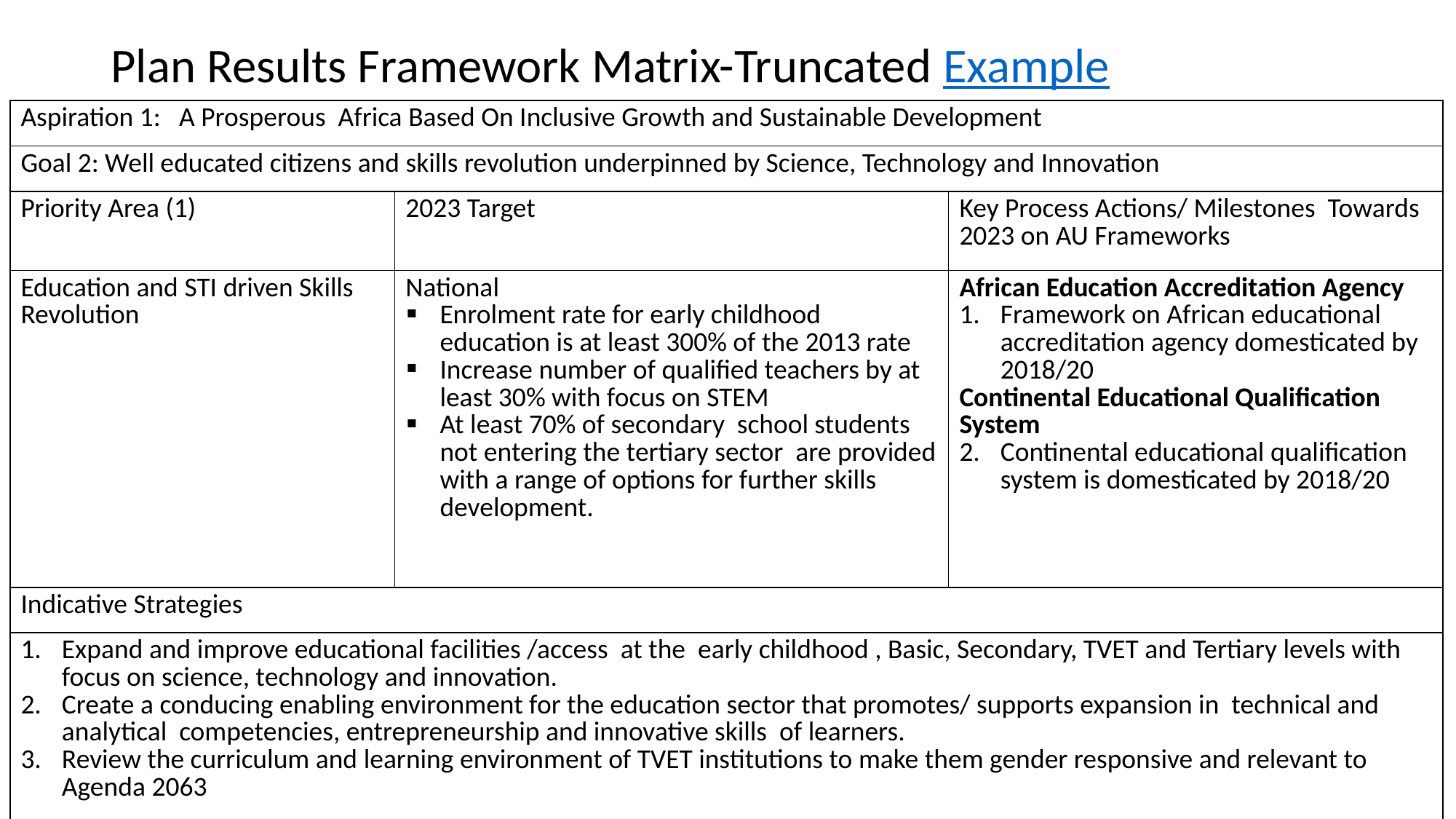

# Plan Results Framework Matrix-Truncated Example
| Aspiration 1: A Prosperous Africa Based On Inclusive Growth and Sustainable Development |  |  |
| --- | --- | --- |
| Goal 2: Well educated citizens and skills revolution underpinned by Science, Technology and Innovation |  |  |
| Priority Area (1) | 2023 Target | Key Process Actions/ Milestones Towards 2023 on AU Frameworks |
| Education and STI driven Skills Revolution | National Enrolment rate for early childhood education is at least 300% of the 2013 rate Increase number of qualified teachers by at least 30% with focus on STEM At least 70% of secondary school students not entering the tertiary sector are provided with a range of options for further skills development. | African Education Accreditation Agency Framework on African educational accreditation agency domesticated by 2018/20 Continental Educational Qualification System Continental educational qualification system is domesticated by 2018/20 |
| Indicative Strategies |  |  |
| Expand and improve educational facilities /access at the early childhood , Basic, Secondary, TVET and Tertiary levels with focus on science, technology and innovation. Create a conducing enabling environment for the education sector that promotes/ supports expansion in technical and analytical competencies, entrepreneurship and innovative skills of learners. Review the curriculum and learning environment of TVET institutions to make them gender responsive and relevant to Agenda 2063 |  |  |